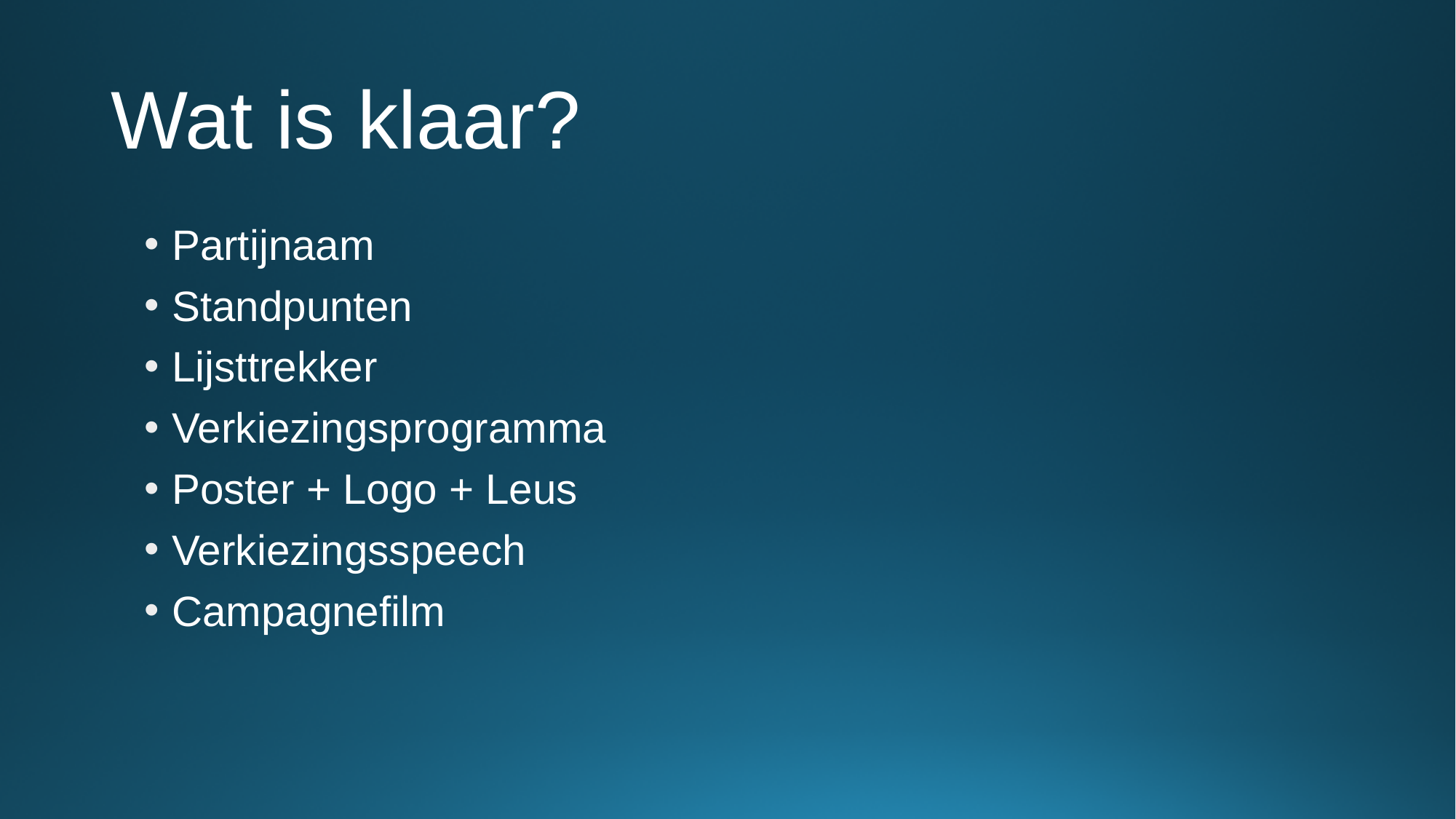

# Wat is klaar?
Partijnaam
Standpunten
Lijsttrekker
Verkiezingsprogramma
Poster + Logo + Leus
Verkiezingsspeech
Campagnefilm